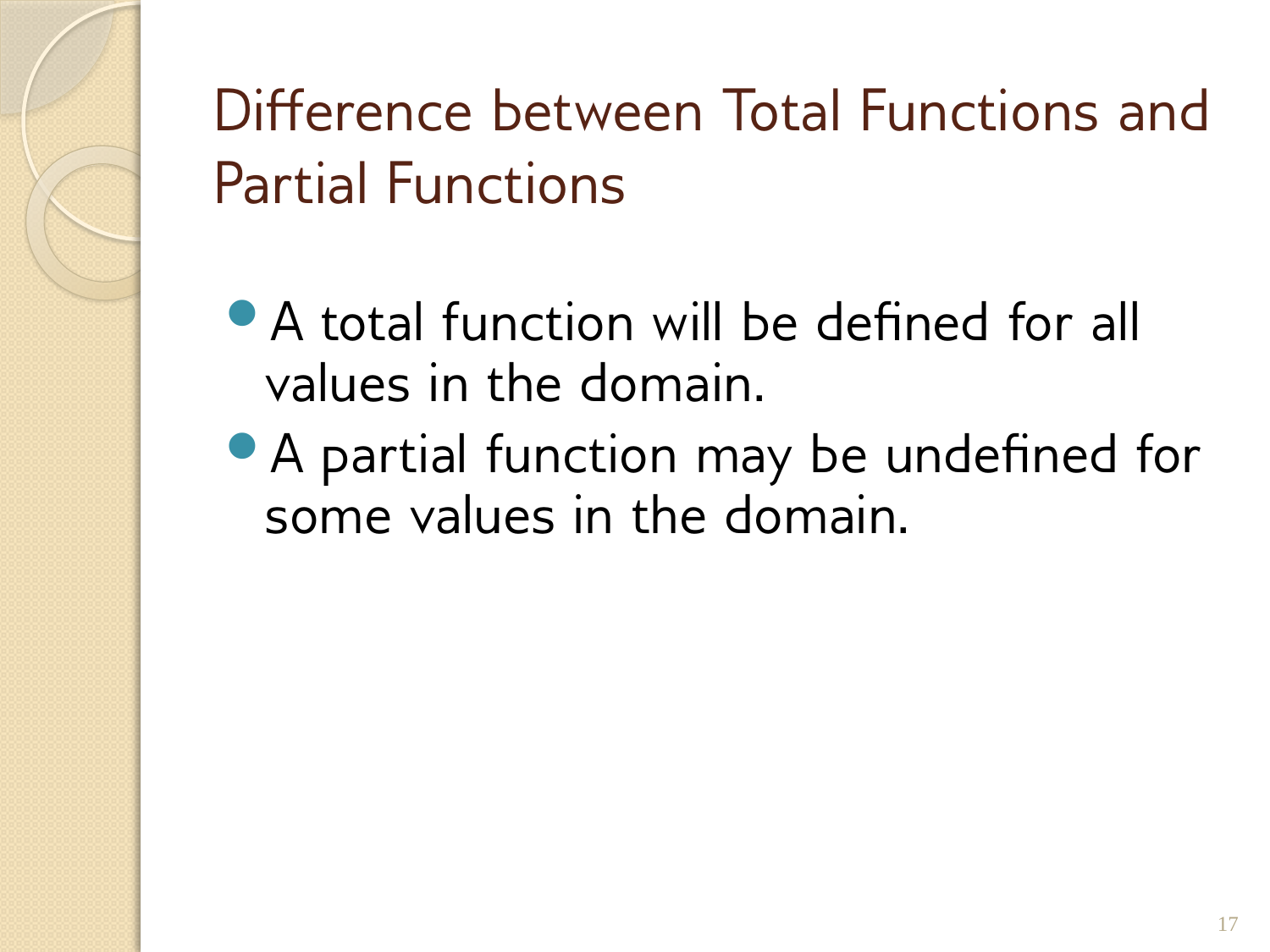

# Difference between Total Functions and Partial Functions
A total function will be defined for all values in the domain.
A partial function may be undefined for some values in the domain.

17